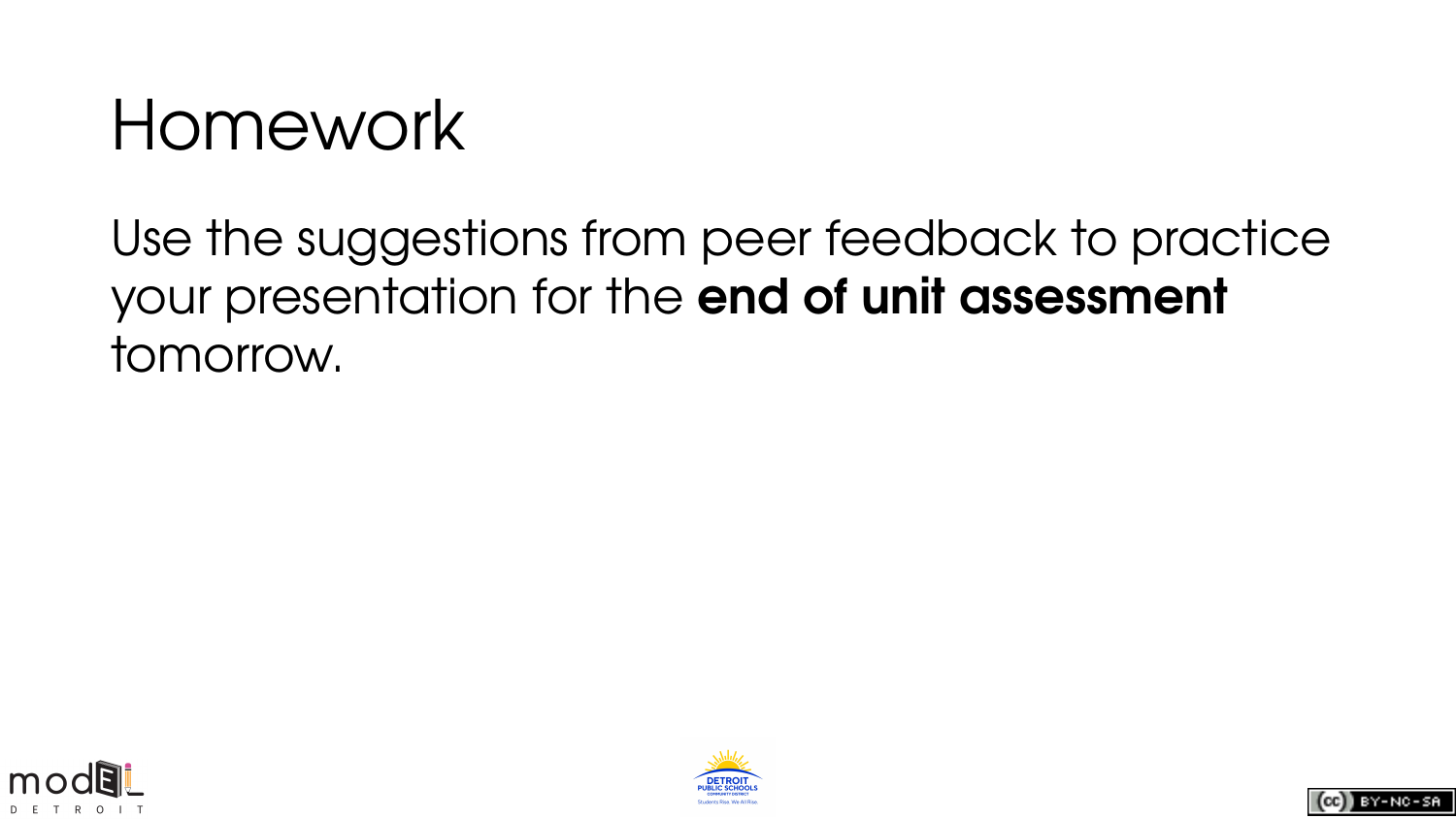

# Homework
Use the suggestions from peer feedback to practice your presentation for the end of unit assessment tomorrow.